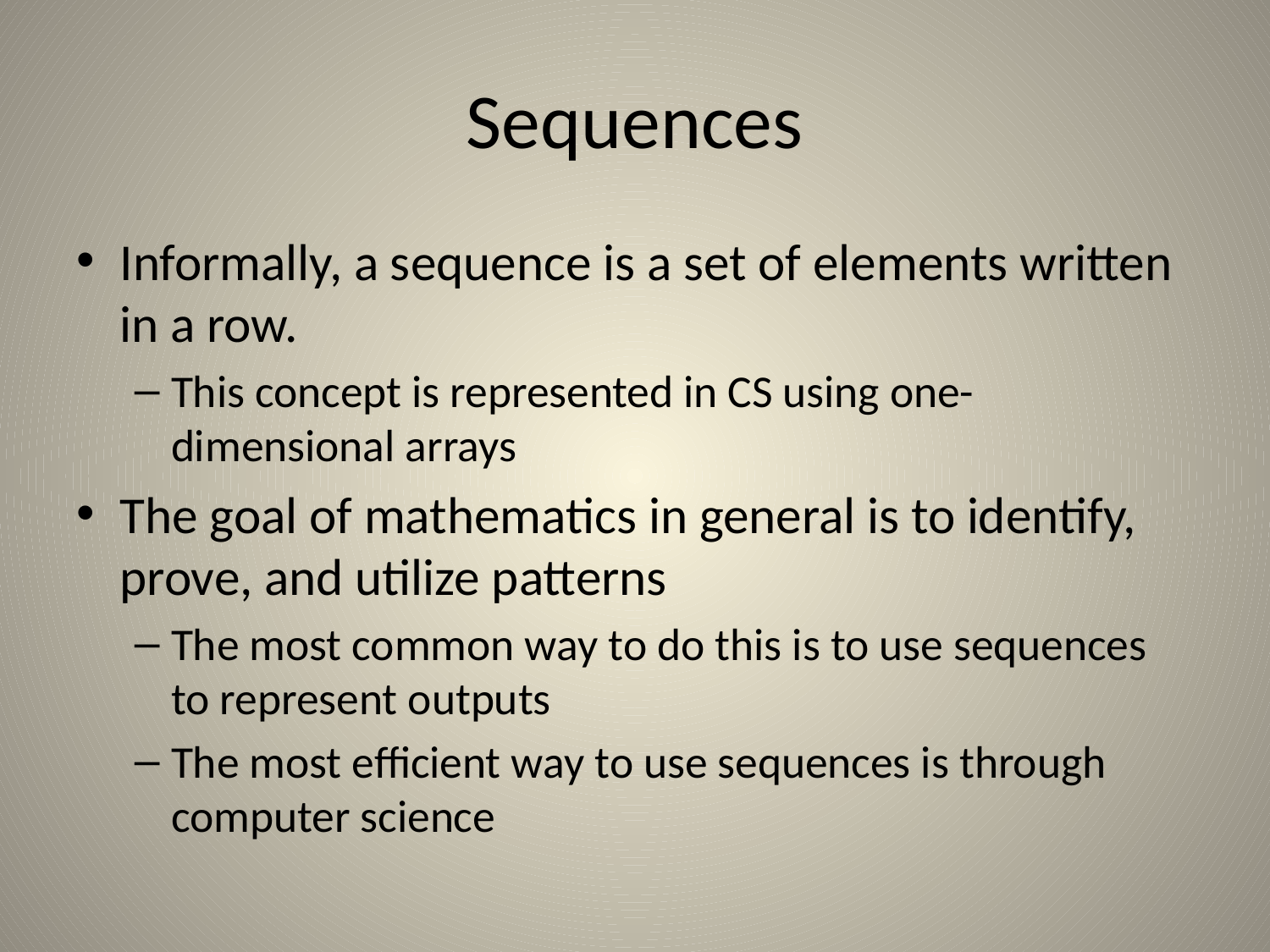

# Sequences
Informally, a sequence is a set of elements written in a row.
This concept is represented in CS using one-dimensional arrays
The goal of mathematics in general is to identify, prove, and utilize patterns
The most common way to do this is to use sequences to represent outputs
The most efficient way to use sequences is through computer science